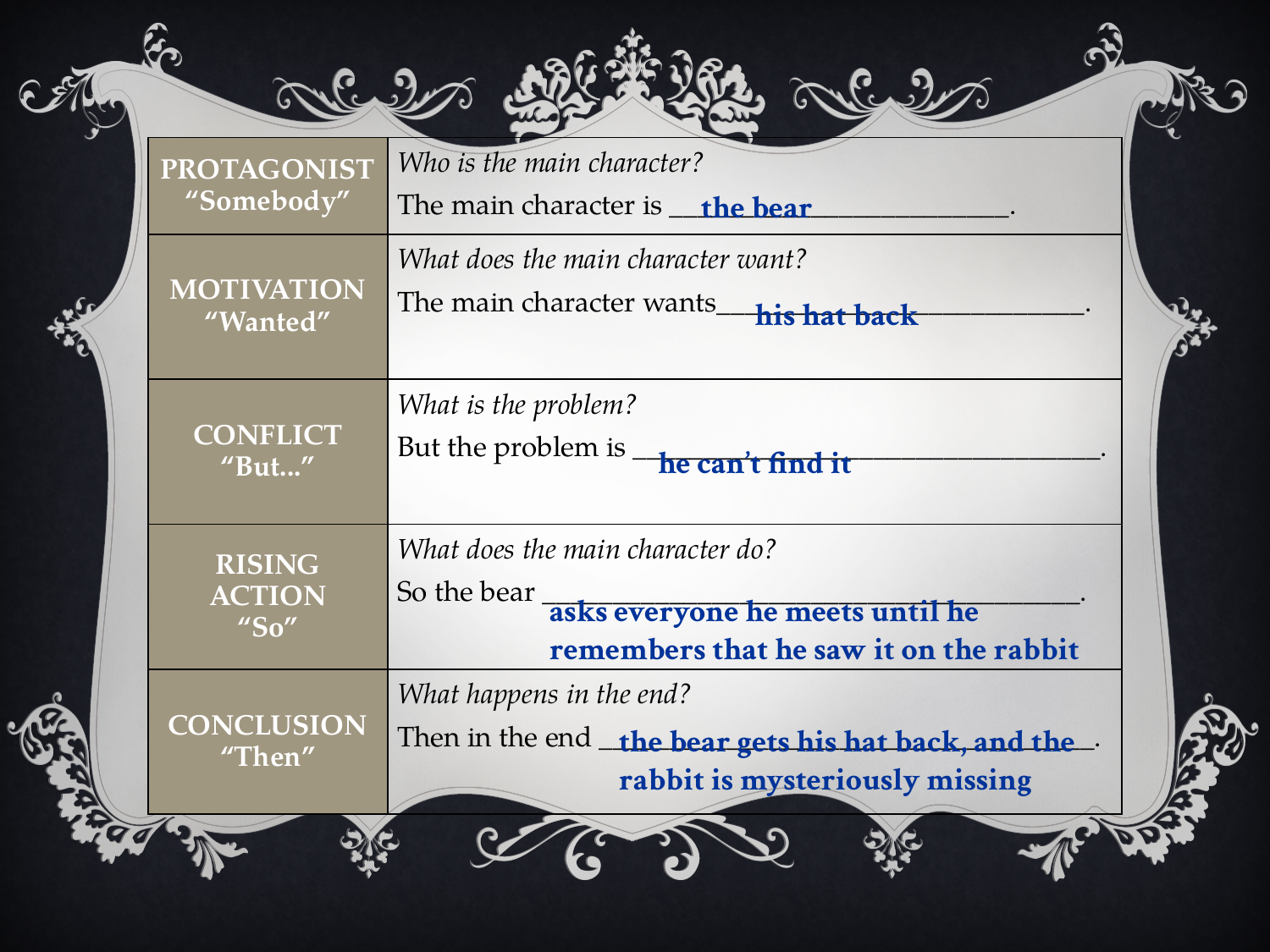

| Protagonist “Somebody” | Who is the main character? The main character is \_\_\_\_\_\_\_\_\_\_\_\_\_\_\_\_\_\_\_\_\_\_\_\_. |
| --- | --- |
| Motivation “Wanted” | What does the main character want? The main character wants\_\_\_\_\_\_\_\_\_\_\_\_\_\_\_\_\_\_\_\_\_\_\_\_\_\_. |
| Conflict “But...” | What is the problem? But the problem is \_\_\_\_\_\_\_\_\_\_\_\_\_\_\_\_\_\_\_\_\_\_\_\_\_\_\_\_\_\_\_\_\_. |
| Rising Action “So” | What does the main character do? So the bear \_\_\_\_\_\_\_\_\_\_\_\_\_\_\_\_\_\_\_\_\_\_\_\_\_\_\_\_\_\_\_\_\_\_\_\_\_\_. |
| Conclusion “Then” | What happens in the end? Then in the end \_\_\_\_\_\_\_\_\_\_\_\_\_\_\_\_\_\_\_\_\_\_\_\_\_\_\_\_\_\_\_\_\_\_\_. |
the bear
his hat back
he can’t find it
asks everyone he meets until he
remembers that he saw it on the rabbit
the bear gets his hat back, and the
rabbit is mysteriously missing